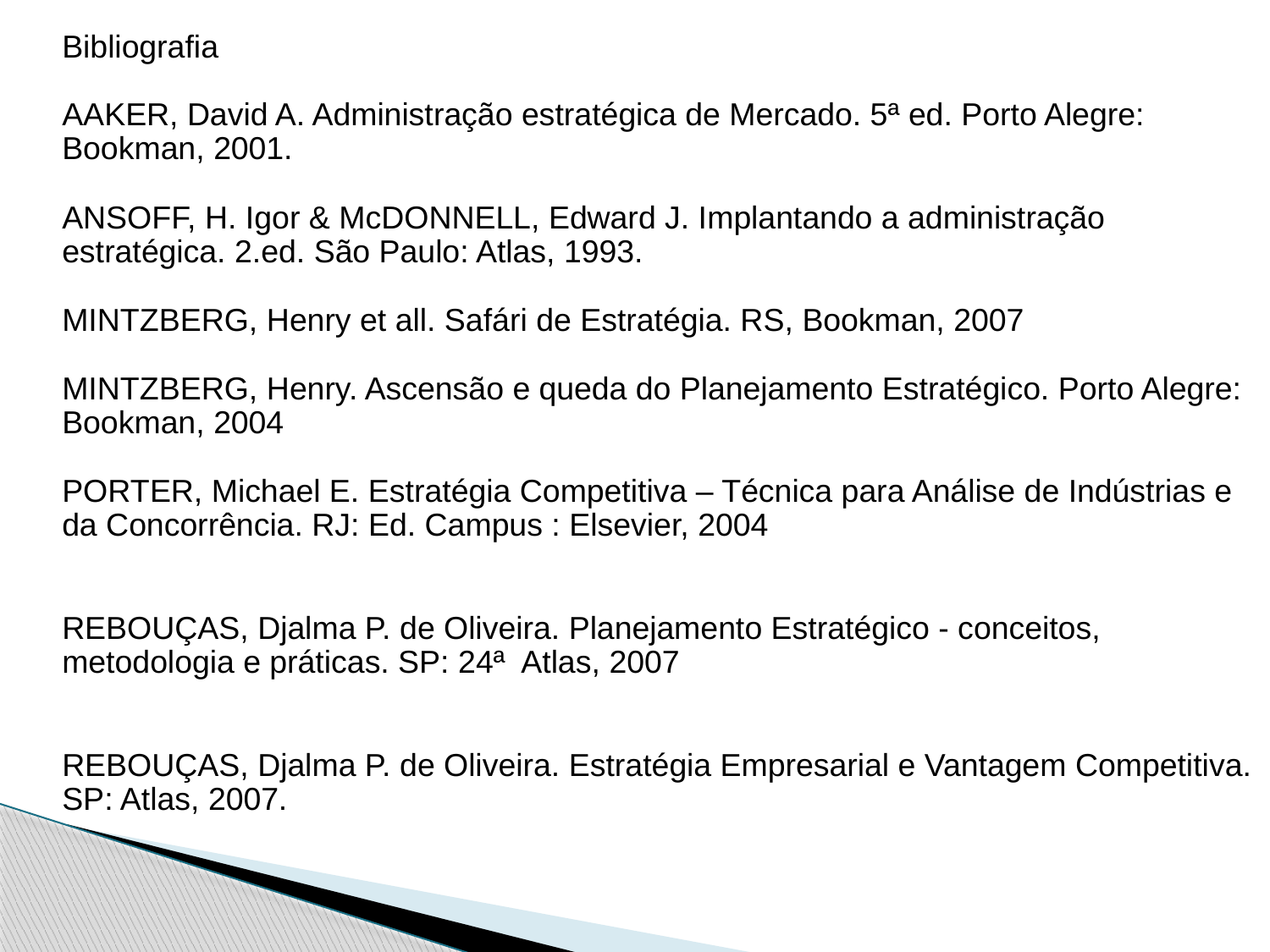

Bibliografia

AAKER, David A. Administração estratégica de Mercado. 5ª ed. Porto Alegre: Bookman, 2001.

ANSOFF, H. Igor & McDONNELL, Edward J. Implantando a administração estratégica. 2.ed. São Paulo: Atlas, 1993.

MINTZBERG, Henry et all. Safári de Estratégia. RS, Bookman, 2007

MINTZBERG, Henry. Ascensão e queda do Planejamento Estratégico. Porto Alegre: Bookman, 2004

PORTER, Michael E. Estratégia Competitiva – Técnica para Análise de Indústrias e da Concorrência. RJ: Ed. Campus : Elsevier, 2004

REBOUÇAS, Djalma P. de Oliveira. Planejamento Estratégico - conceitos, metodologia e práticas. SP: 24ª  Atlas, 2007

REBOUÇAS, Djalma P. de Oliveira. Estratégia Empresarial e Vantagem Competitiva. SP: Atlas, 2007.